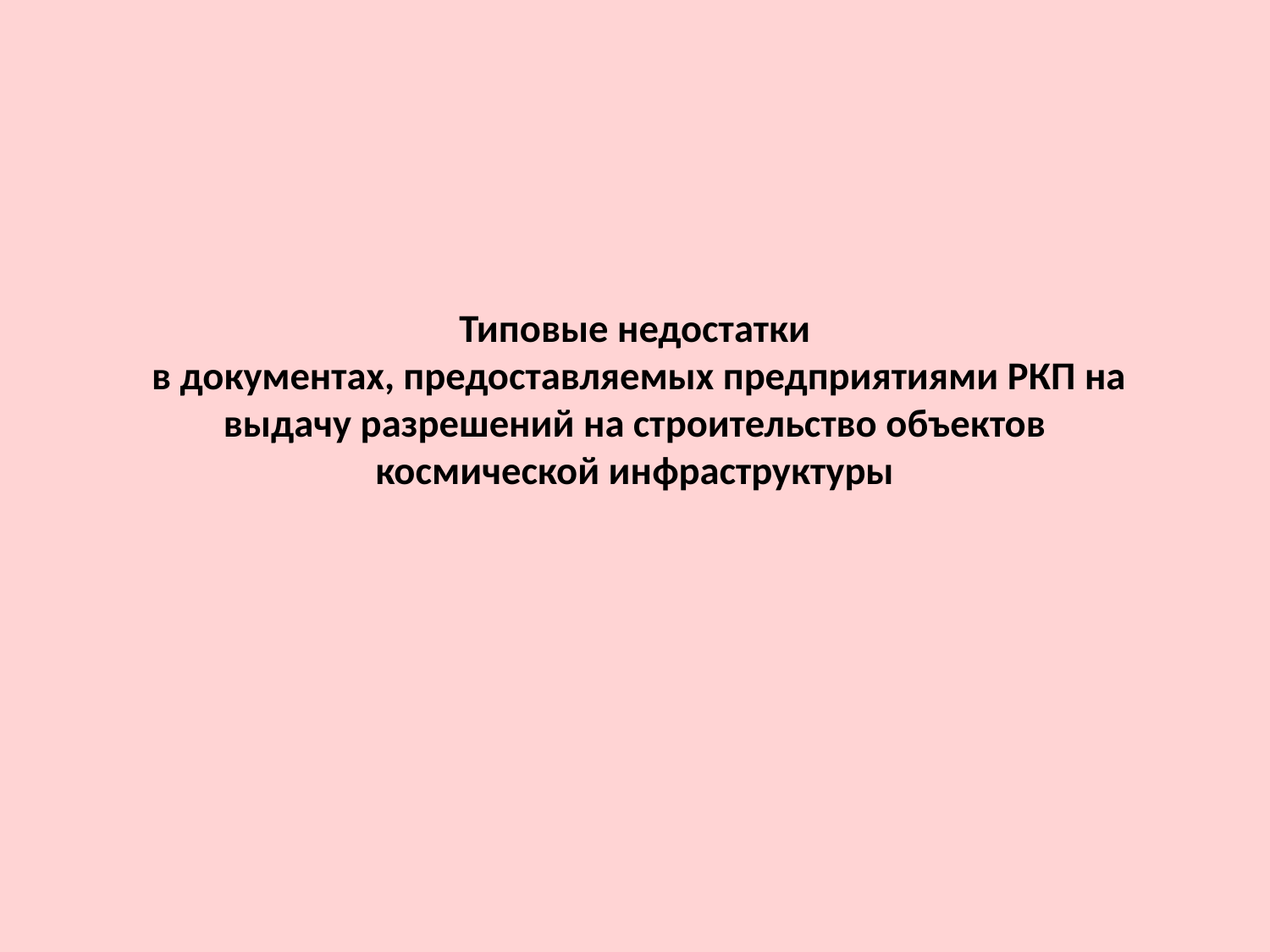

# Типовые недостатки в документах, предоставляемых предприятиями РКП на выдачу разрешений на строительство объектов космической инфраструктуры